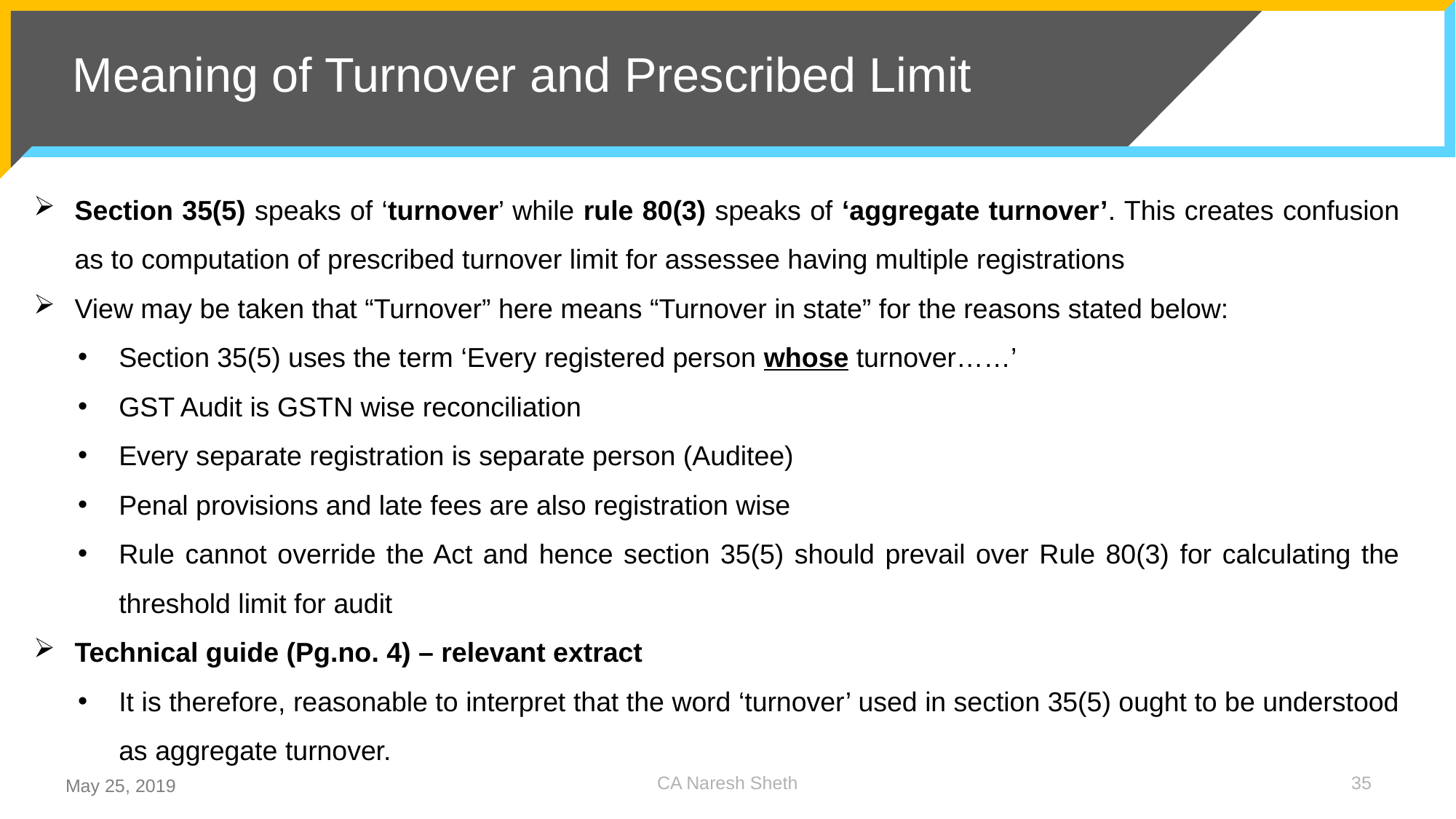

# Meaning of Turnover and Prescribed Limit
Section 35(5) speaks of ‘turnover’ while rule 80(3) speaks of ‘aggregate turnover’. This creates confusion as to computation of prescribed turnover limit for assessee having multiple registrations
View may be taken that “Turnover” here means “Turnover in state” for the reasons stated below:
Section 35(5) uses the term ‘Every registered person whose turnover……’
GST Audit is GSTN wise reconciliation
Every separate registration is separate person (Auditee)
Penal provisions and late fees are also registration wise
Rule cannot override the Act and hence section 35(5) should prevail over Rule 80(3) for calculating the threshold limit for audit
Technical guide (Pg.no. 4) – relevant extract
It is therefore, reasonable to interpret that the word ‘turnover’ used in section 35(5) ought to be understood as aggregate turnover.
CA Naresh Sheth
35
May 25, 2019